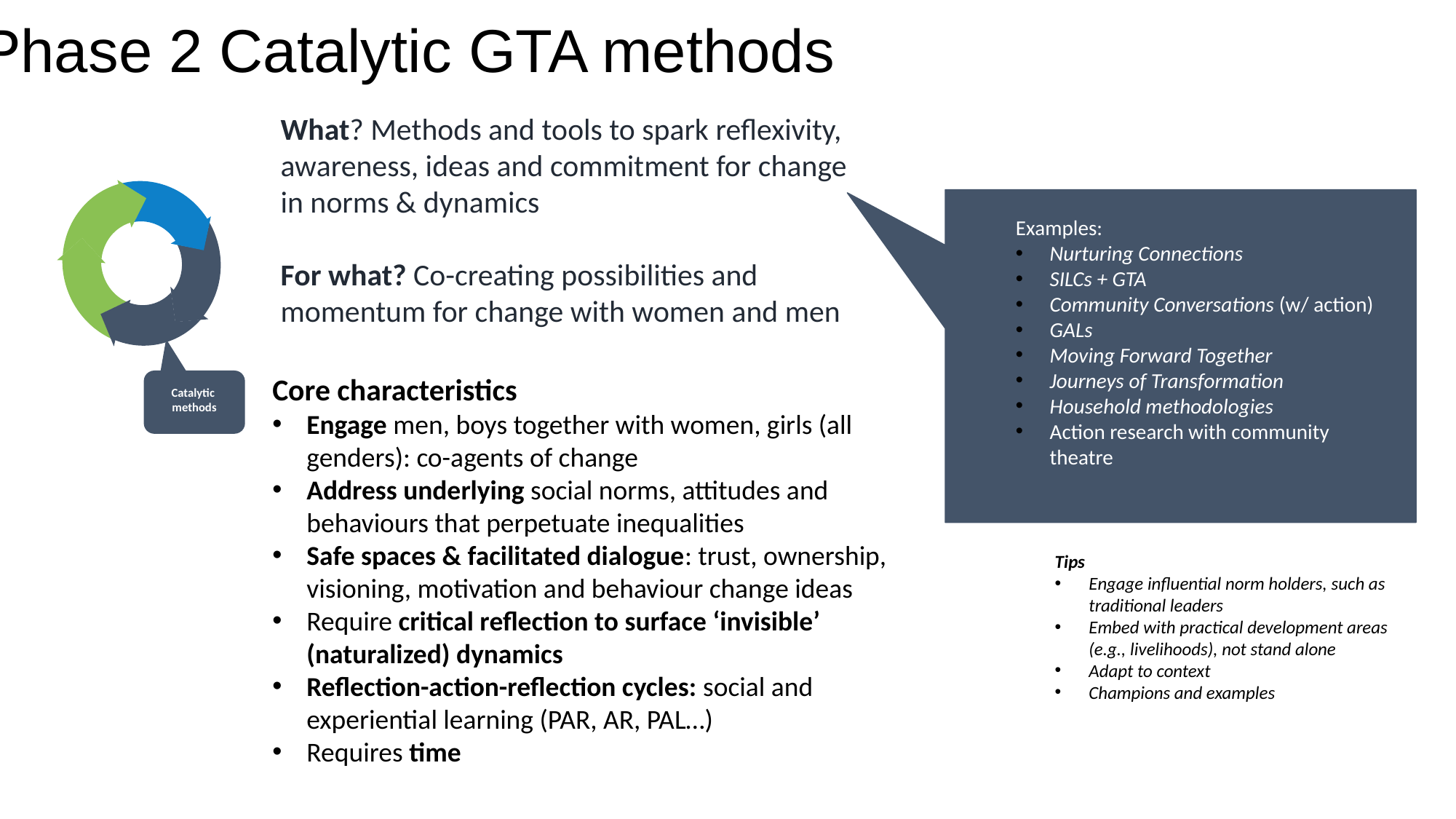

Phase 2 Catalytic GTA methods
What? Methods and tools to spark reflexivity, awareness, ideas and commitment for change in norms & dynamics

For what? Co-creating possibilities and momentum for change with women and men
Formative GTA methods

Requirement Analysis

Examples:
Nurturing Connections
SILCs + GTA
Community Conversations (w/ action)
GALs
Moving Forward Together
Journeys of Transformation
Household methodologies
Action research with community theatre

SCOPING & DESIGN
ME&L
Core characteristics
Engage men, boys together with women, girls (all genders): co-agents of change
Address underlying social norms, attitudes and behaviours that perpetuate inequalities
Safe spaces & facilitated dialogue: trust, ownership, visioning, motivation and behaviour change ideas
Require critical reflection to surface ‘invisible’ (naturalized) dynamics
Reflection-action-reflection cycles: social and experiential learning (PAR, AR, PAL…)
Requires time

Catalytic  methods
Iterations, Demo & Feedback
Tips
Engage influential norm holders, such as traditional leaders
Embed with practical development areas (e.g., livelihoods), not stand alone
Adapt to context
Champions and examples
IMPLEMENTATION